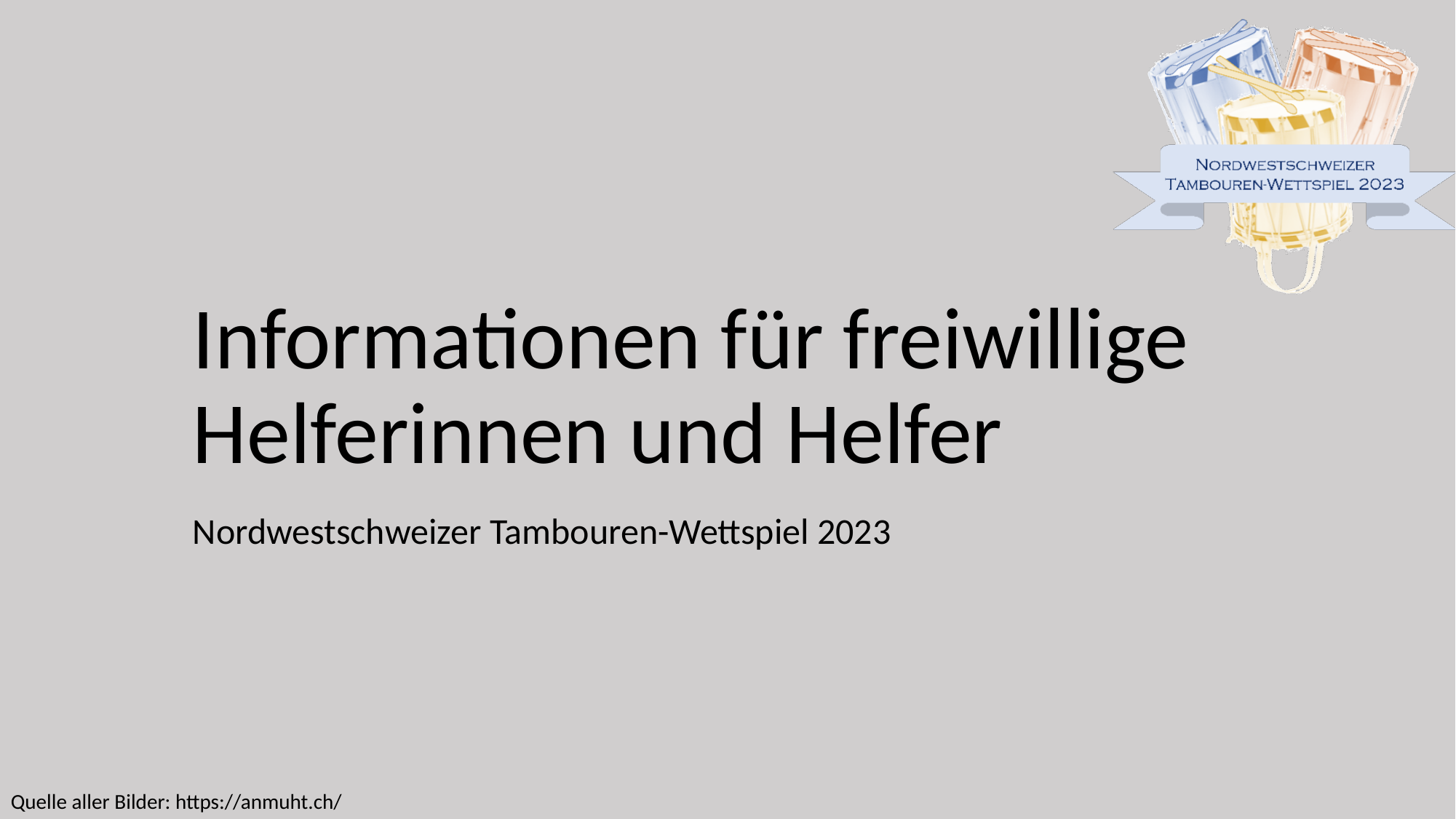

# Informationen für freiwillige Helferinnen und Helfer
Nordwestschweizer Tambouren-Wettspiel 2023
09.03.2023
Quelle aller Bilder: https://anmuht.ch/